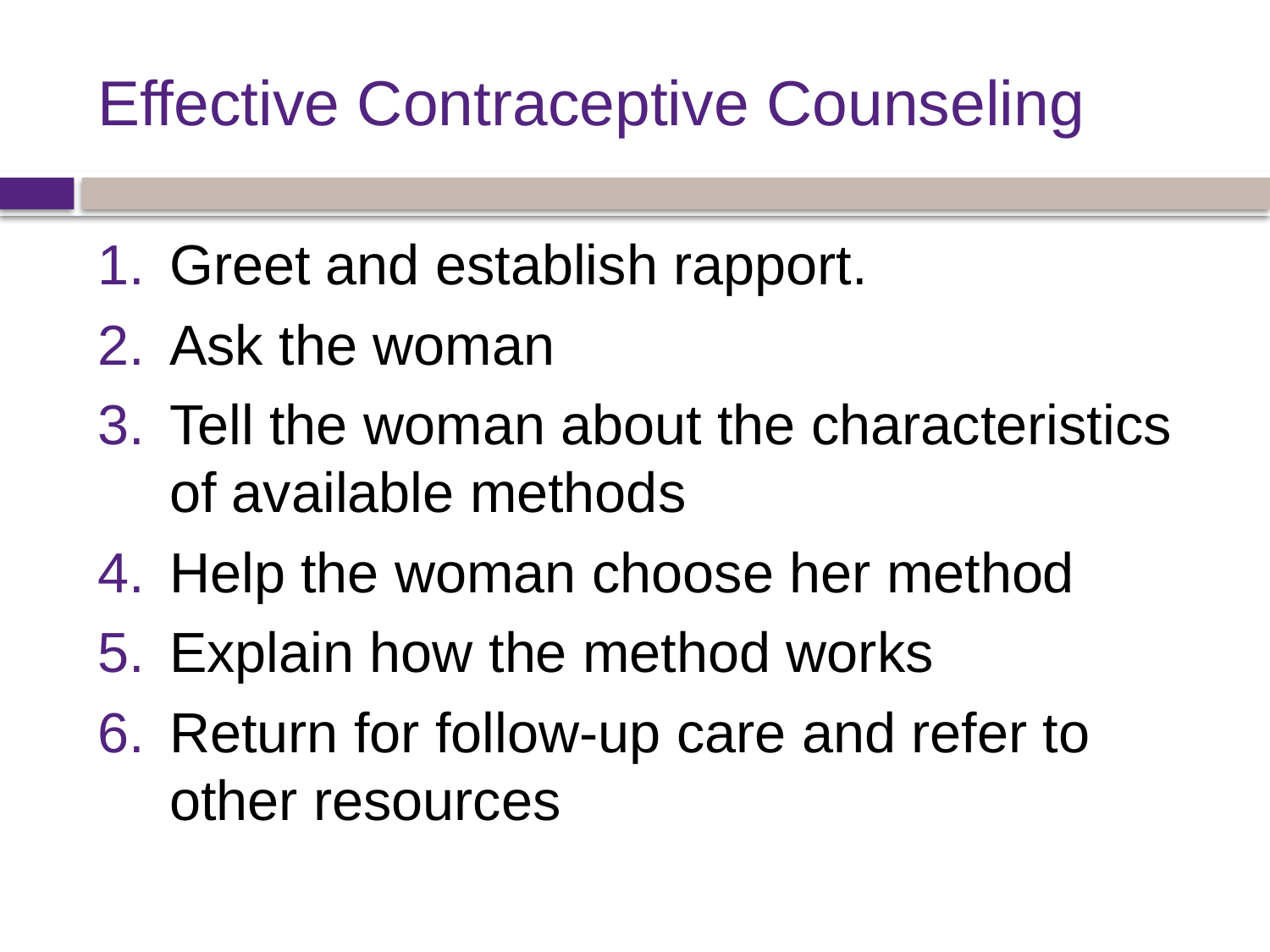

# Effective Contraceptive Counseling
Greet and establish rapport.
Ask the woman
Tell the woman about the characteristics of available methods
Help the woman choose her method
Explain how the method works
Return for follow-up care and refer to other resources